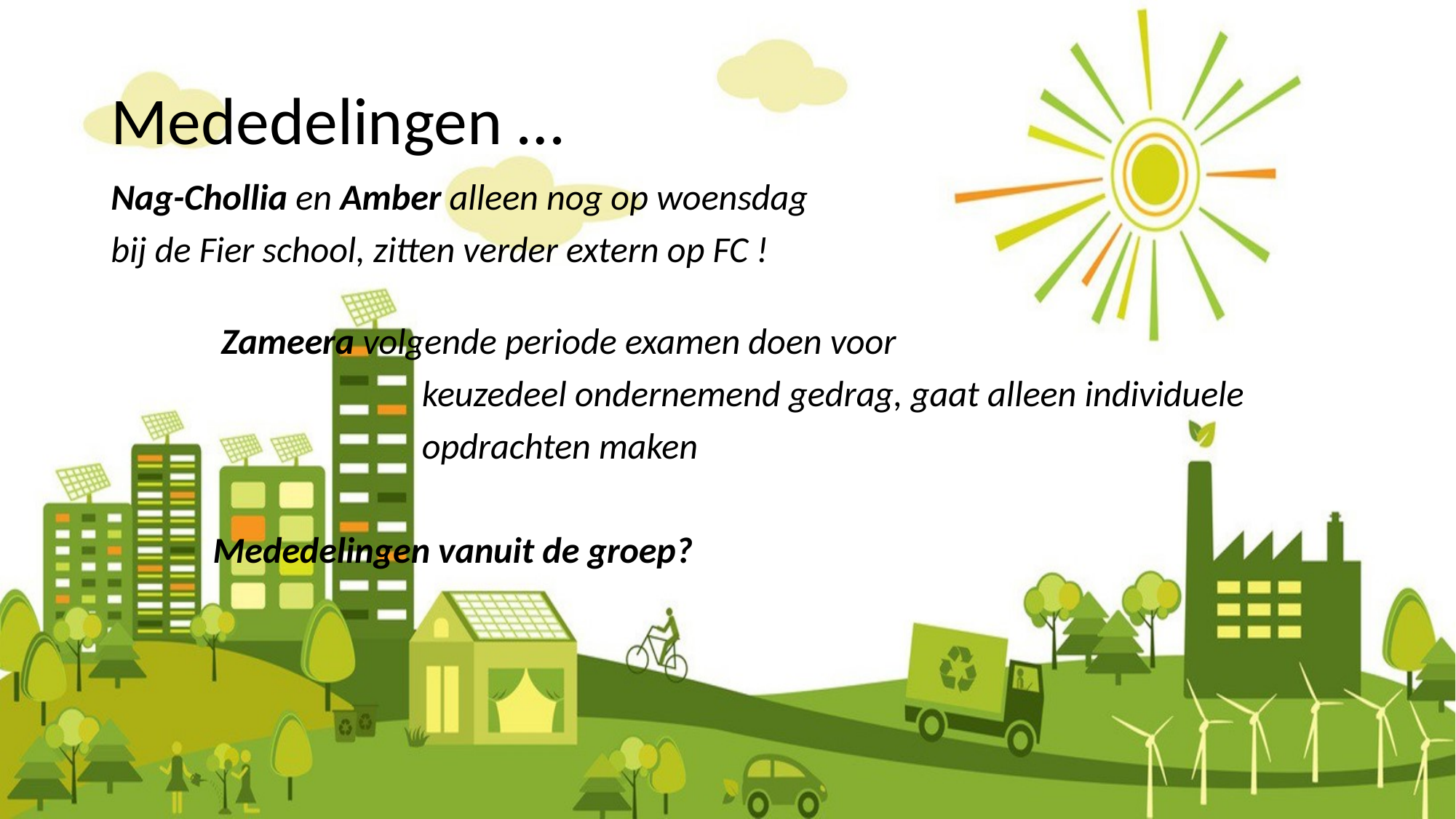

# Mededelingen …
Nag-Chollia en Amber alleen nog op woensdag
bij de Fier school, zitten verder extern op FC !
			  Zameera volgende periode examen doen voor
                                      keuzedeel ondernemend gedrag, gaat alleen individuele
                                      opdrachten maken

			 Mededelingen vanuit de groep?